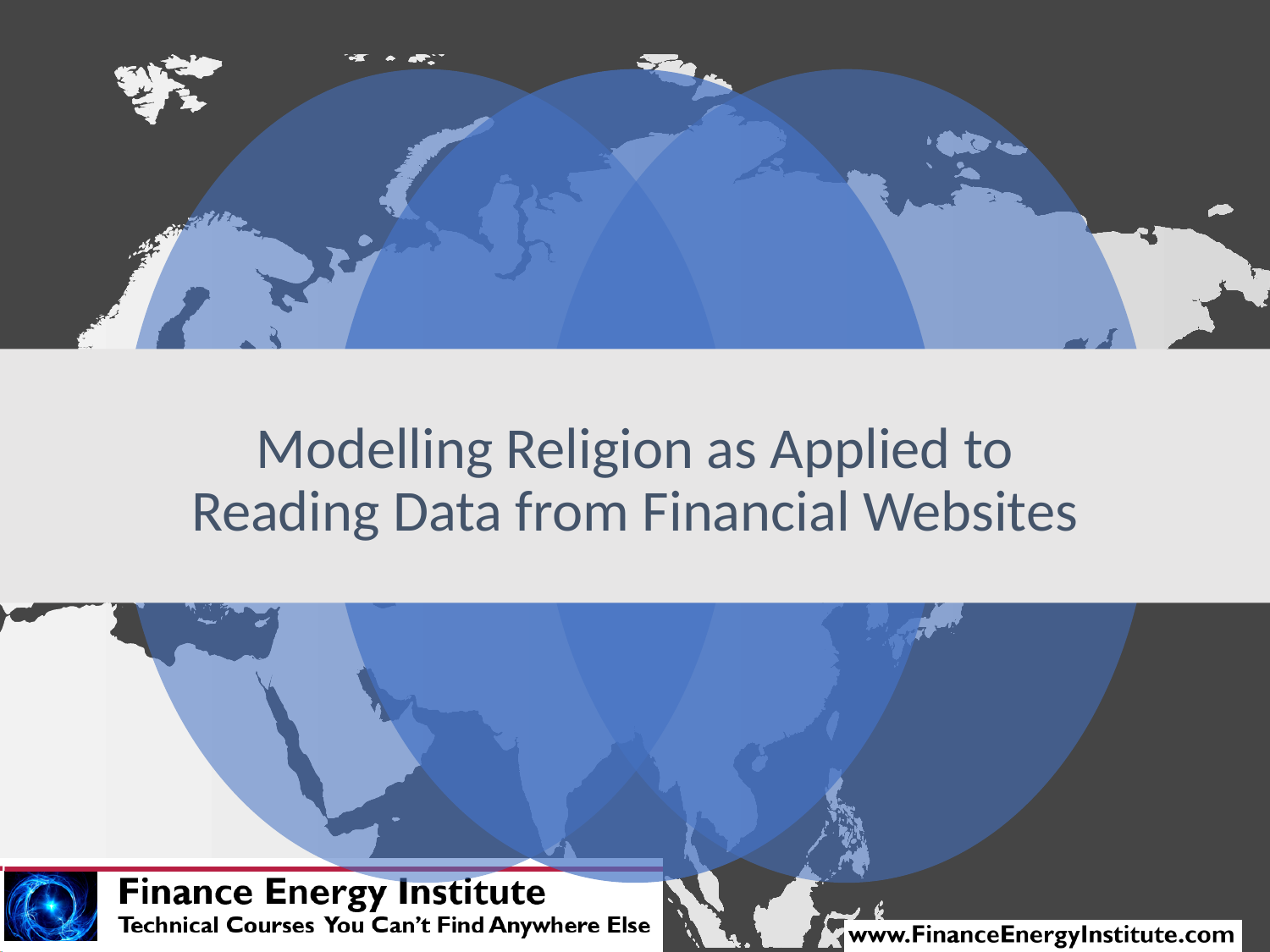

# Modelling Religion as Applied to Reading Data from Financial Websites